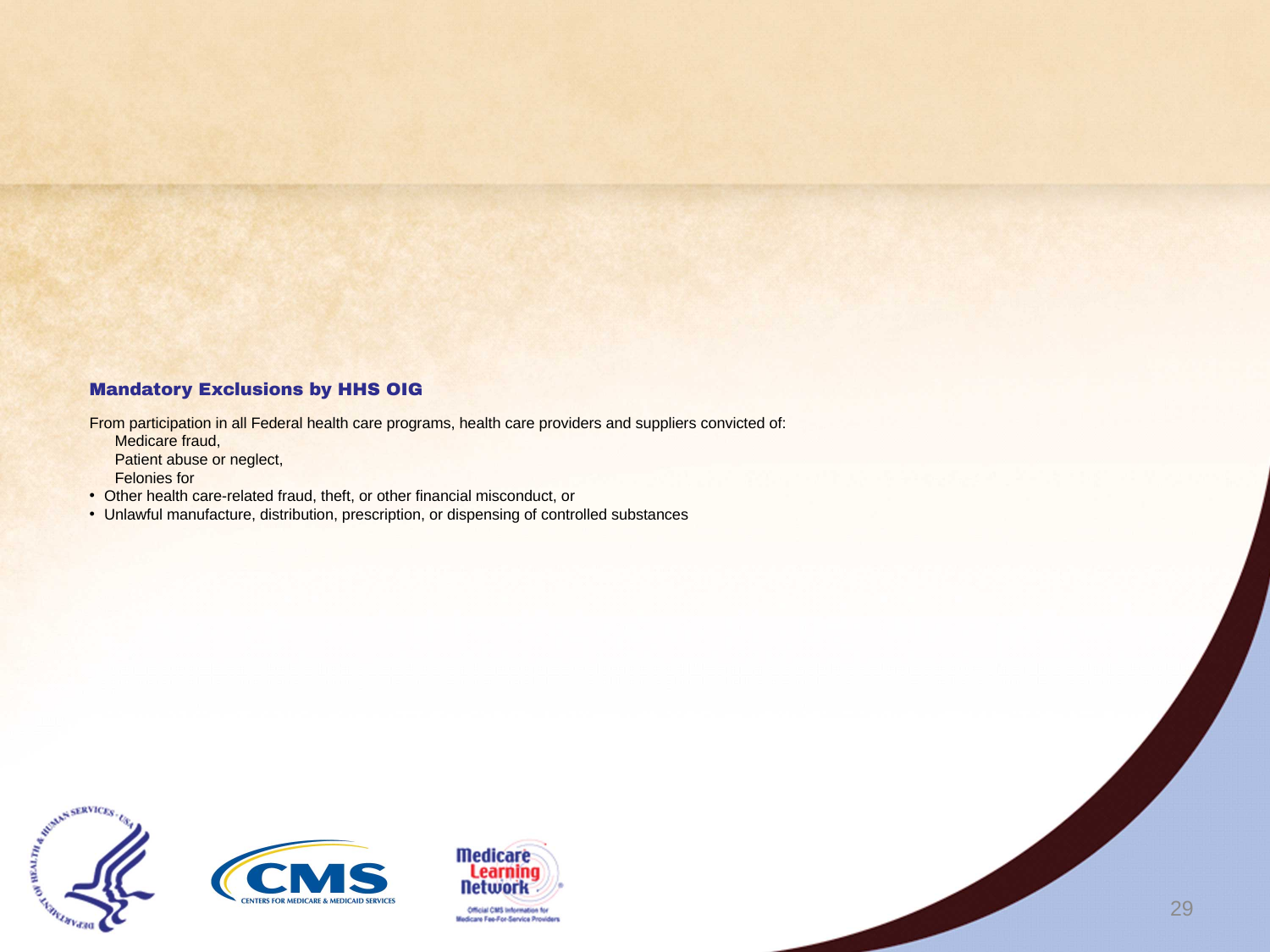

# Mandatory Exclusions by HHS OIG From participation in all Federal health care programs, health care providers and suppliers convicted of:
      Medicare fraud,
      Patient abuse or neglect,
      Felonies for
Other health care-related fraud, theft, or other financial misconduct, or
Unlawful manufacture, distribution, prescription, or dispensing of controlled substances

29